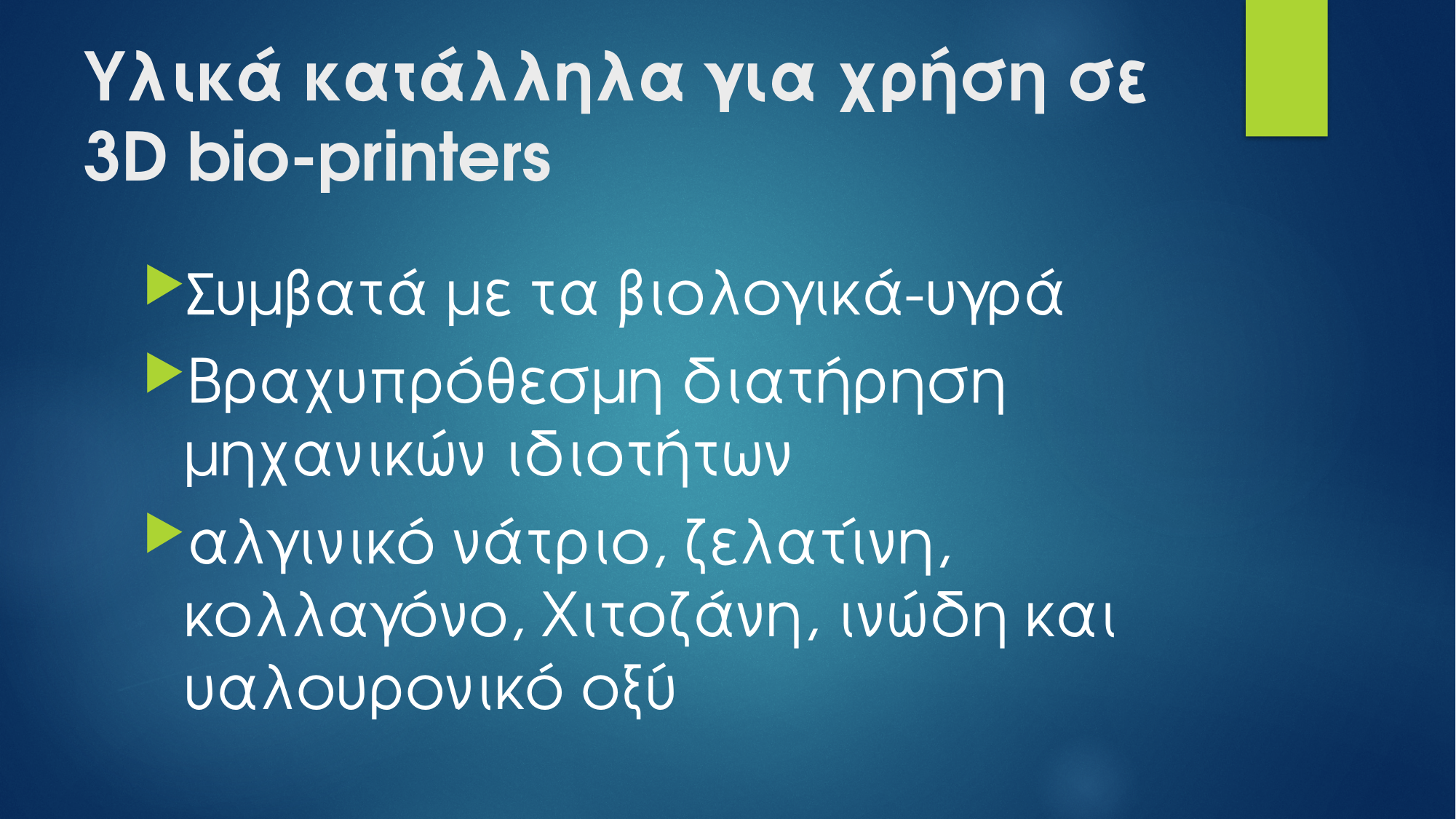

# Υλικά κατάλληλα για χρήση σε 3D bio-printers
Συμβατά με τα βιολογικά-υγρά
Βραχυπρόθεσμη διατήρηση μηχανικών ιδιοτήτων
αλγινικό νάτριο, ζελατίνη, κολλαγόνο, Χιτοζάνη, ινώδη και υαλουρονικό οξύ